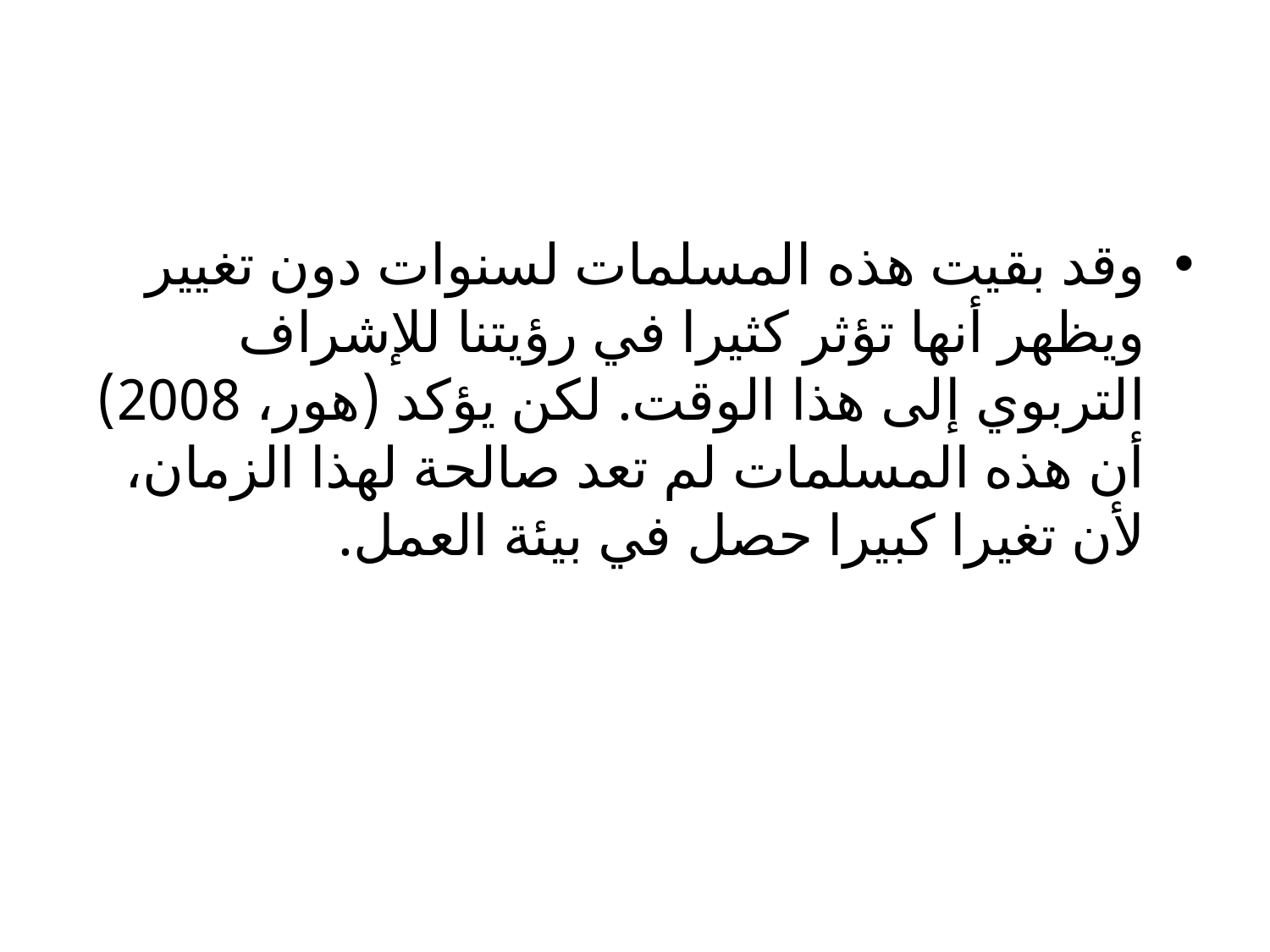

#
وقد بقيت هذه المسلمات لسنوات دون تغيير ويظهر أنها تؤثر كثيرا في رؤيتنا للإشراف التربوي إلى هذا الوقت. لكن يؤكد (هور، 2008) أن هذه المسلمات لم تعد صالحة لهذا الزمان، لأن تغيرا كبيرا حصل في بيئة العمل.